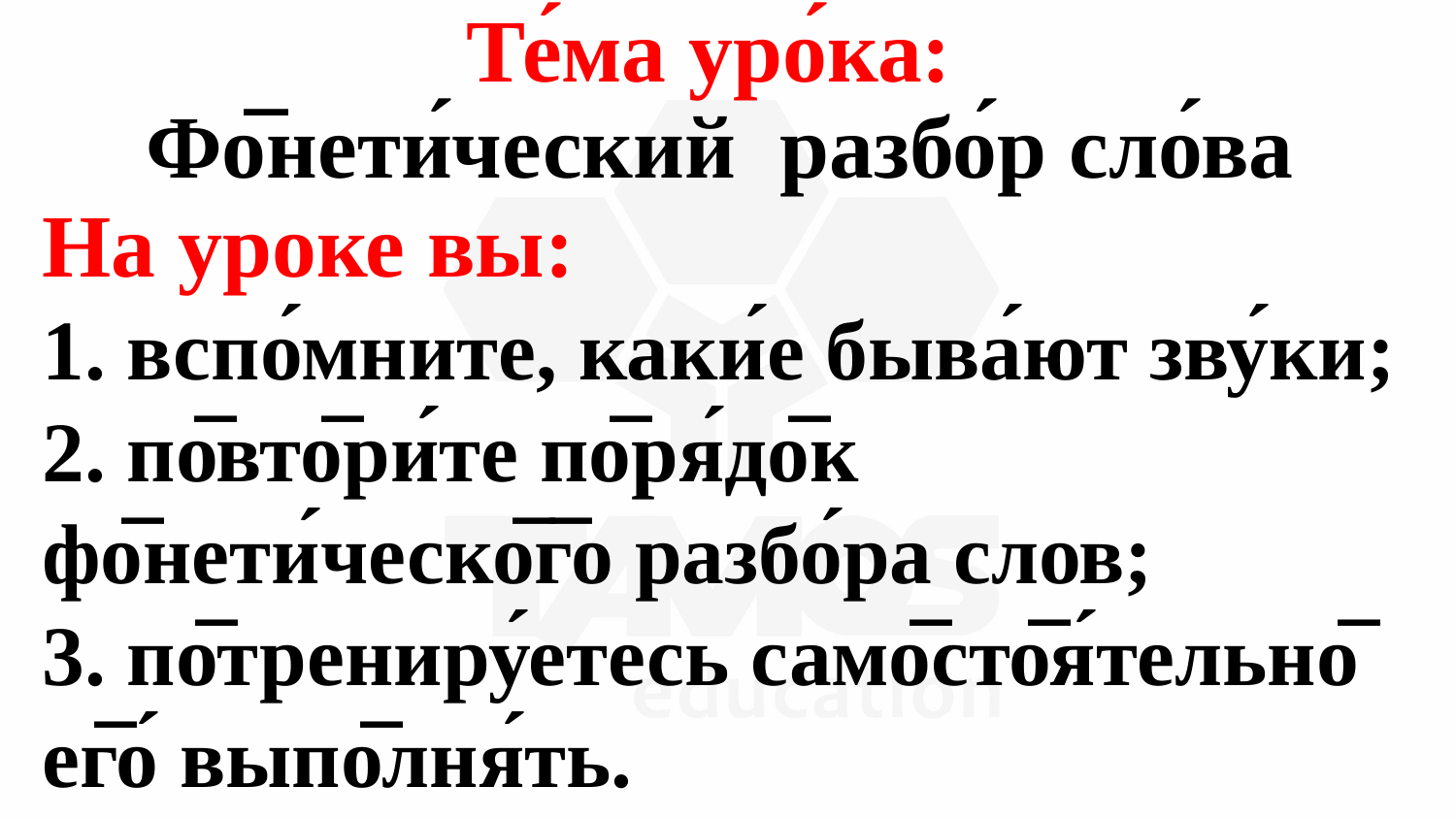

# Те́ма уро́ка: Фо̅нети́ческий  разбо́р сло́ва
На уроке вы:
1. вспо́мните, каки́е быва́ют зву́ки; 2. по̅вто̅ри́те по̅ря́до̅к фо̅нети́ческо̅г̅о разбо́ра слов;
3. по̅трениру́етесь само̅сто̅я́тельно̅ ег̅о́ выпо̅лня́ть.